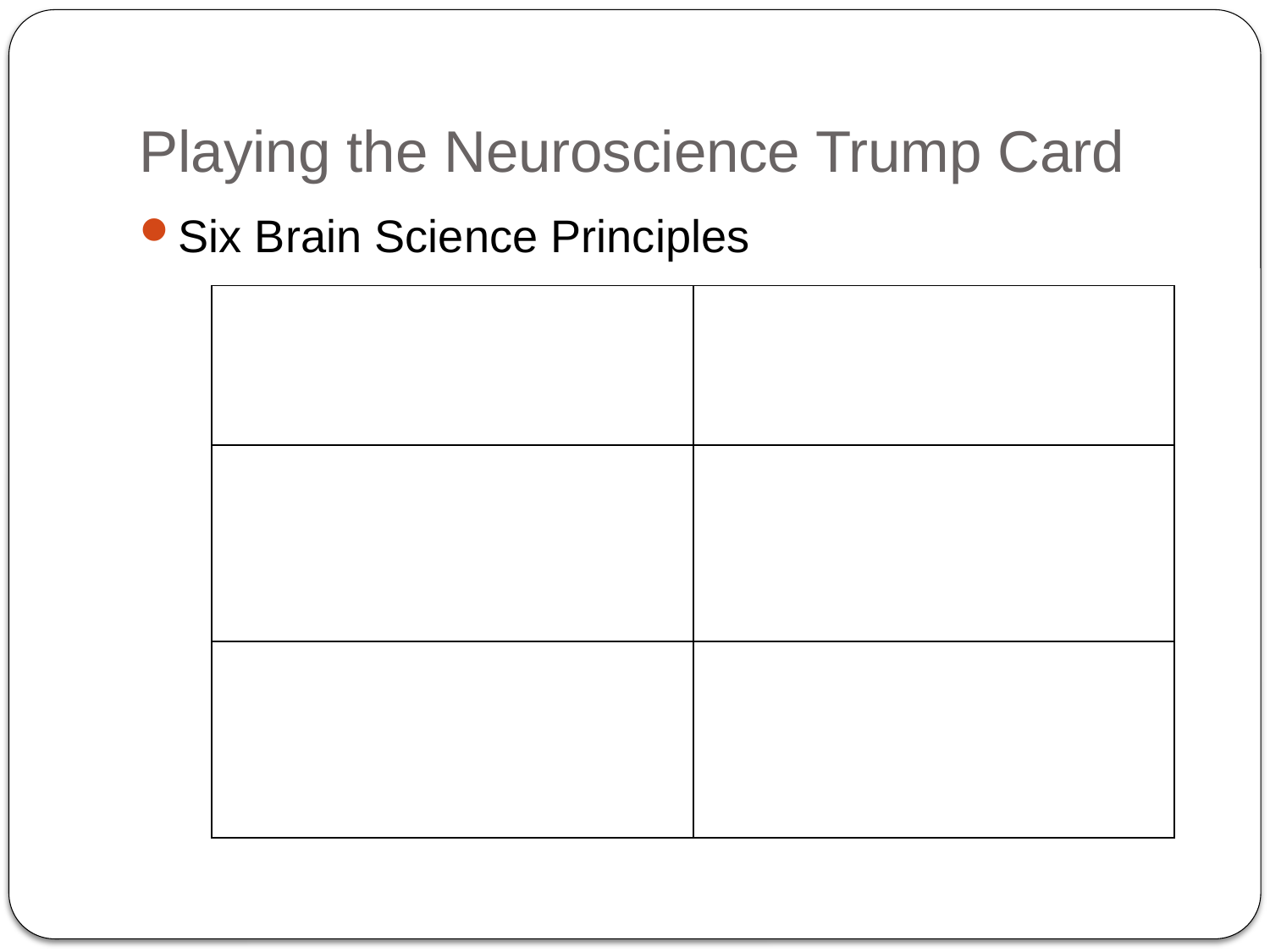

# Playing the Neuroscience Trump Card
Six Brain Science Principles

|  |  |
| --- | --- |
|  |  |
|  |  |